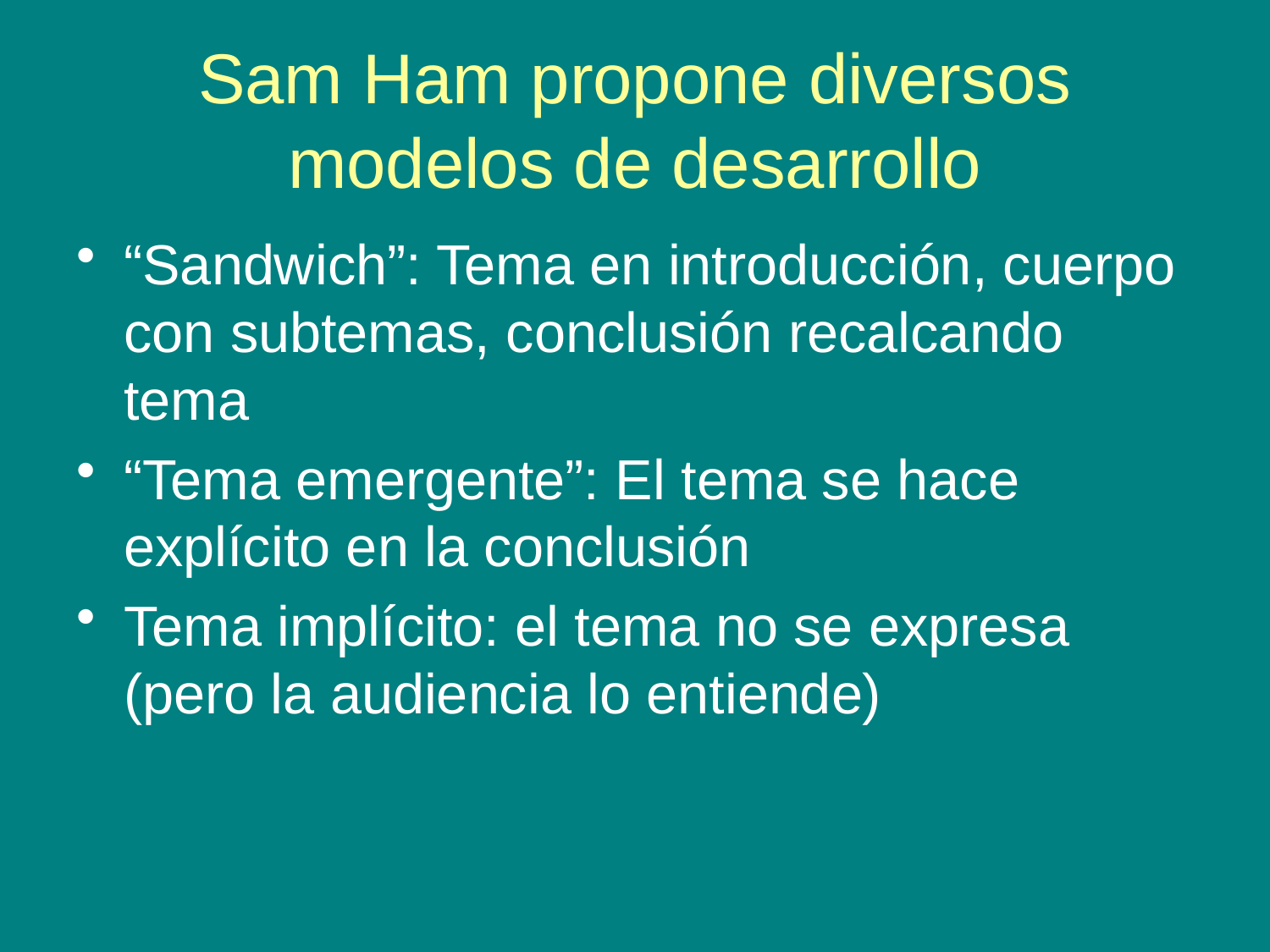

# Sam Ham propone diversos modelos de desarrollo
“Sandwich”: Tema en introducción, cuerpo con subtemas, conclusión recalcando tema
“Tema emergente”: El tema se hace explícito en la conclusión
Tema implícito: el tema no se expresa (pero la audiencia lo entiende)